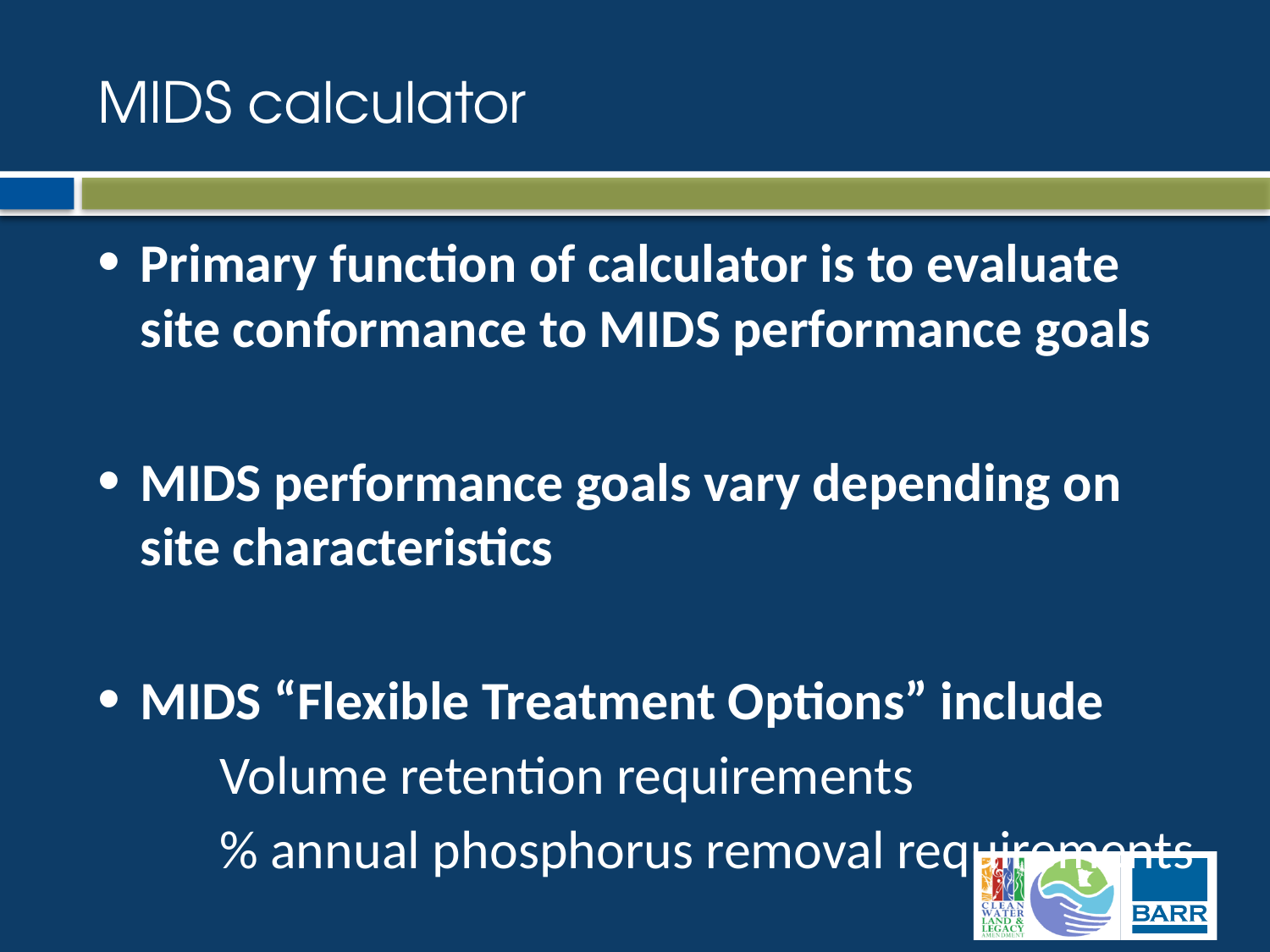

# MIDS calculator
Primary function of calculator is to evaluate site conformance to MIDS performance goals

MIDS performance goals vary depending on site characteristics

MIDS “Flexible Treatment Options” include
Volume retention requirements
% annual phosphorus removal requirements